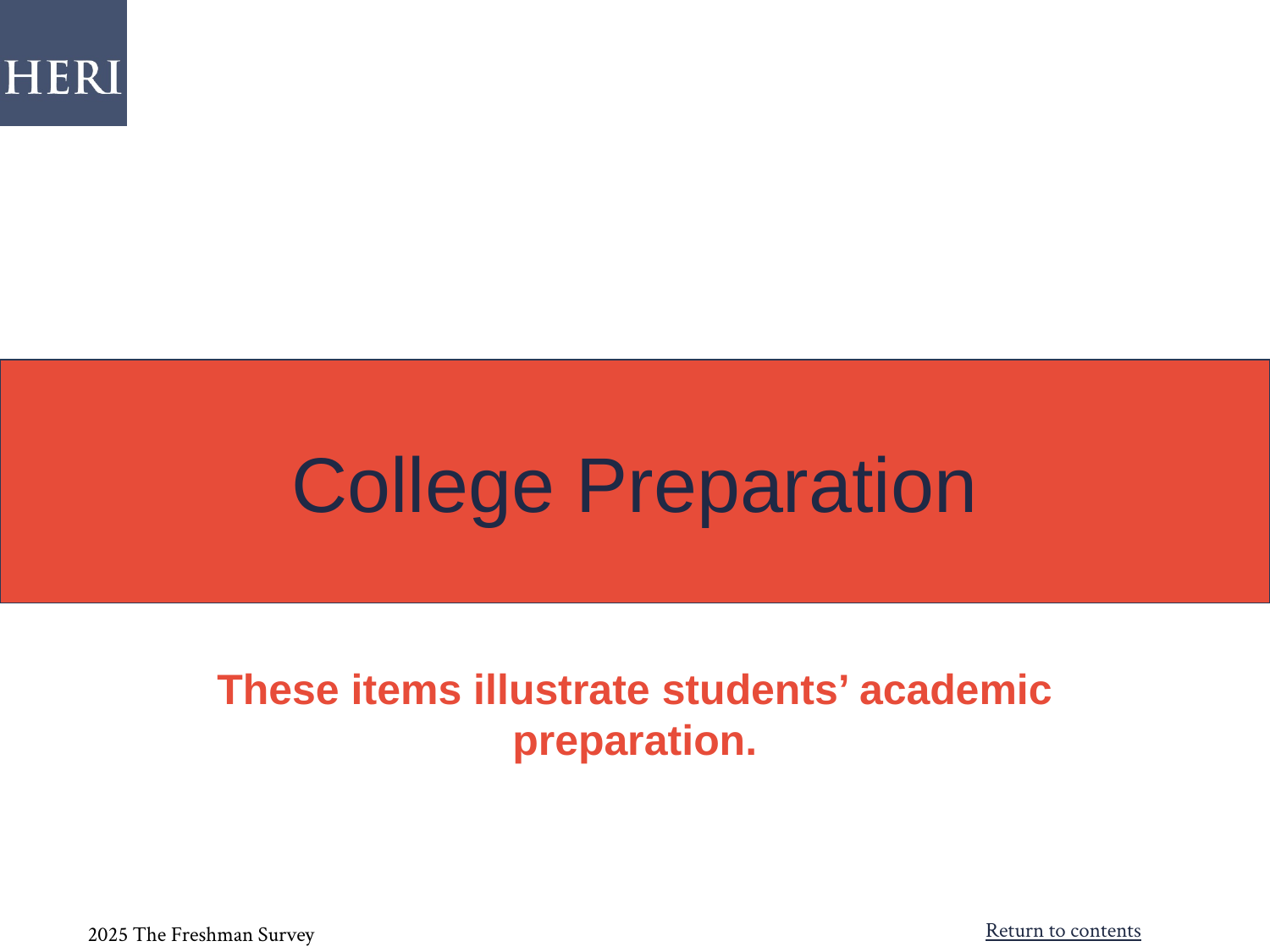

College Preparation
These items illustrate students’ academic preparation.
2025 The Freshman Survey
Return to contents